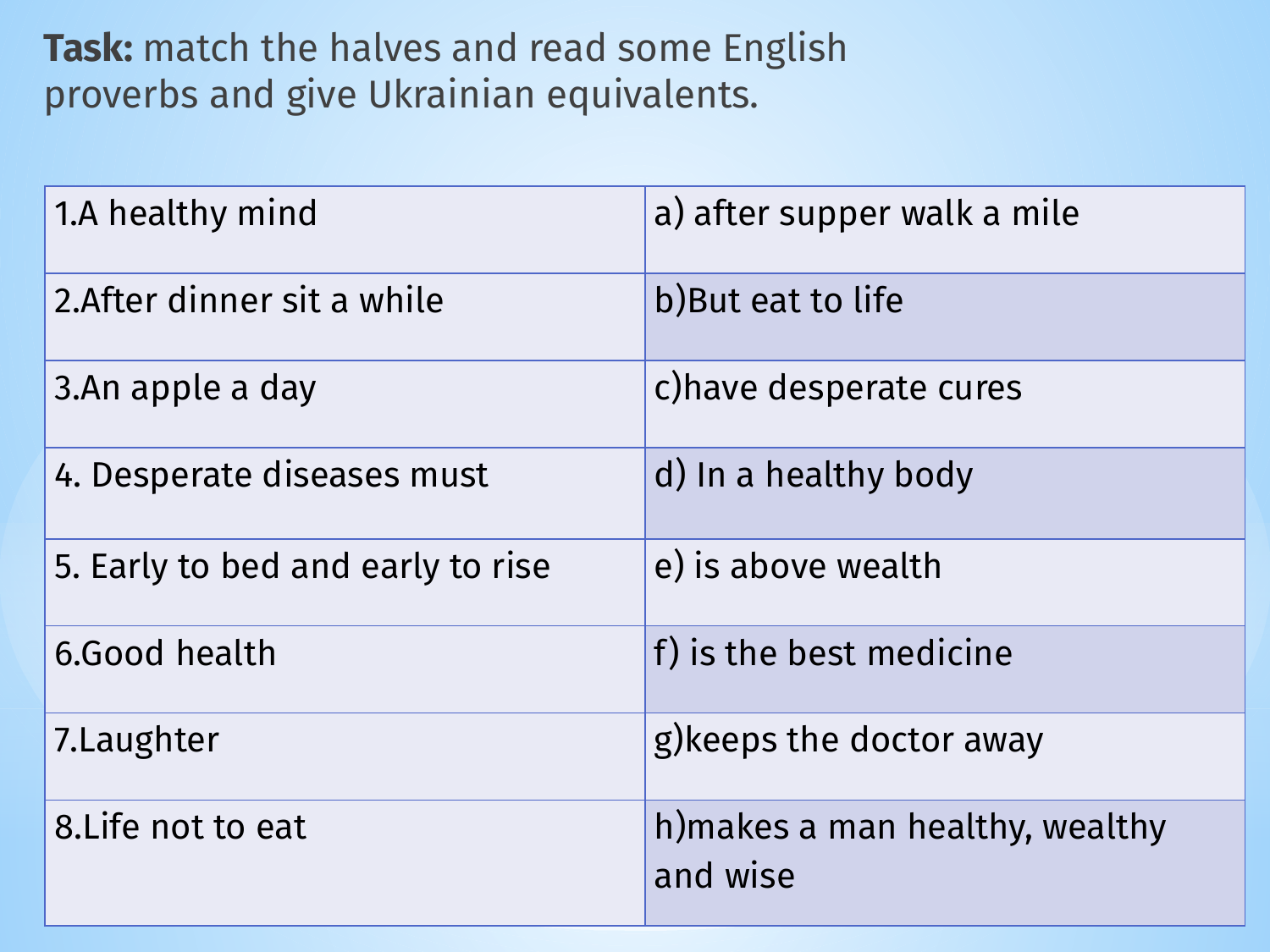

Task: match the halves and read some English proverbs and give Ukrainian equivalents.

| 1.A healthy mind | a) after supper walk a mile |
| --- | --- |
| 2.After dinner sit a while | b)But eat to life |
| 3.An apple a day | c)have desperate cures |
| 4. Desperate diseases must | d) In a healthy body |
| 5. Early to bed and early to rise | e) is above wealth |
| 6.Good health | f) is the best medicine |
| 7.Laughter | g)keeps the doctor away |
| 8.Life not to eat | h)makes a man healthy, wealthy and wise |